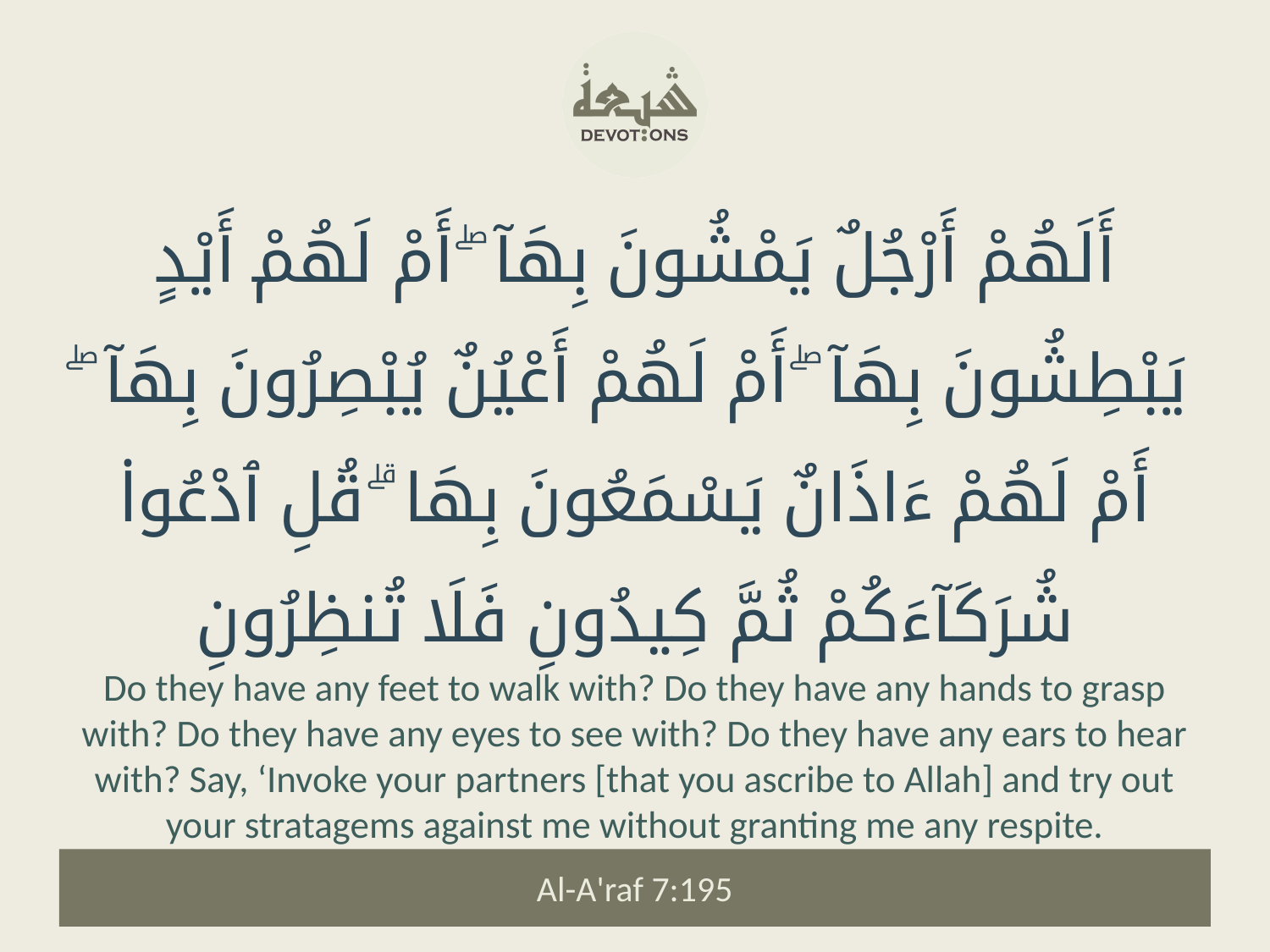

أَلَهُمْ أَرْجُلٌ يَمْشُونَ بِهَآ ۖ أَمْ لَهُمْ أَيْدٍ يَبْطِشُونَ بِهَآ ۖ أَمْ لَهُمْ أَعْيُنٌ يُبْصِرُونَ بِهَآ ۖ أَمْ لَهُمْ ءَاذَانٌ يَسْمَعُونَ بِهَا ۗ قُلِ ٱدْعُوا۟ شُرَكَآءَكُمْ ثُمَّ كِيدُونِ فَلَا تُنظِرُونِ
Do they have any feet to walk with? Do they have any hands to grasp with? Do they have any eyes to see with? Do they have any ears to hear with? Say, ‘Invoke your partners [that you ascribe to Allah] and try out your stratagems against me without granting me any respite.
Al-A'raf 7:195